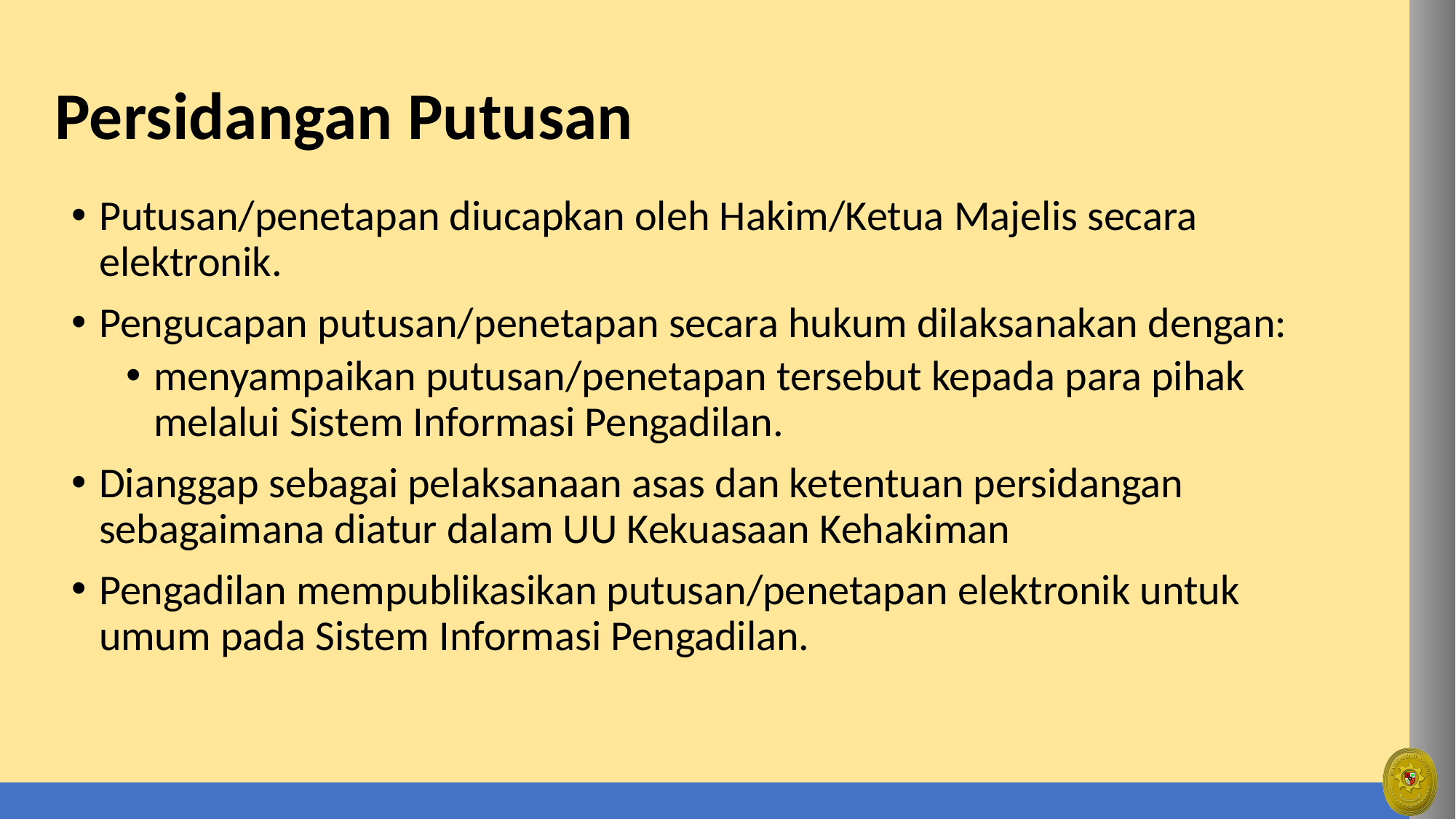

# Persidangan Putusan
Putusan/penetapan diucapkan oleh Hakim/Ketua Majelis secara elektronik.
Pengucapan putusan/penetapan secara hukum dilaksanakan dengan:
menyampaikan putusan/penetapan tersebut kepada para pihak melalui Sistem Informasi Pengadilan.
Dianggap sebagai pelaksanaan asas dan ketentuan persidangan sebagaimana diatur dalam UU Kekuasaan Kehakiman
Pengadilan mempublikasikan putusan/penetapan elektronik untuk umum pada Sistem Informasi Pengadilan.